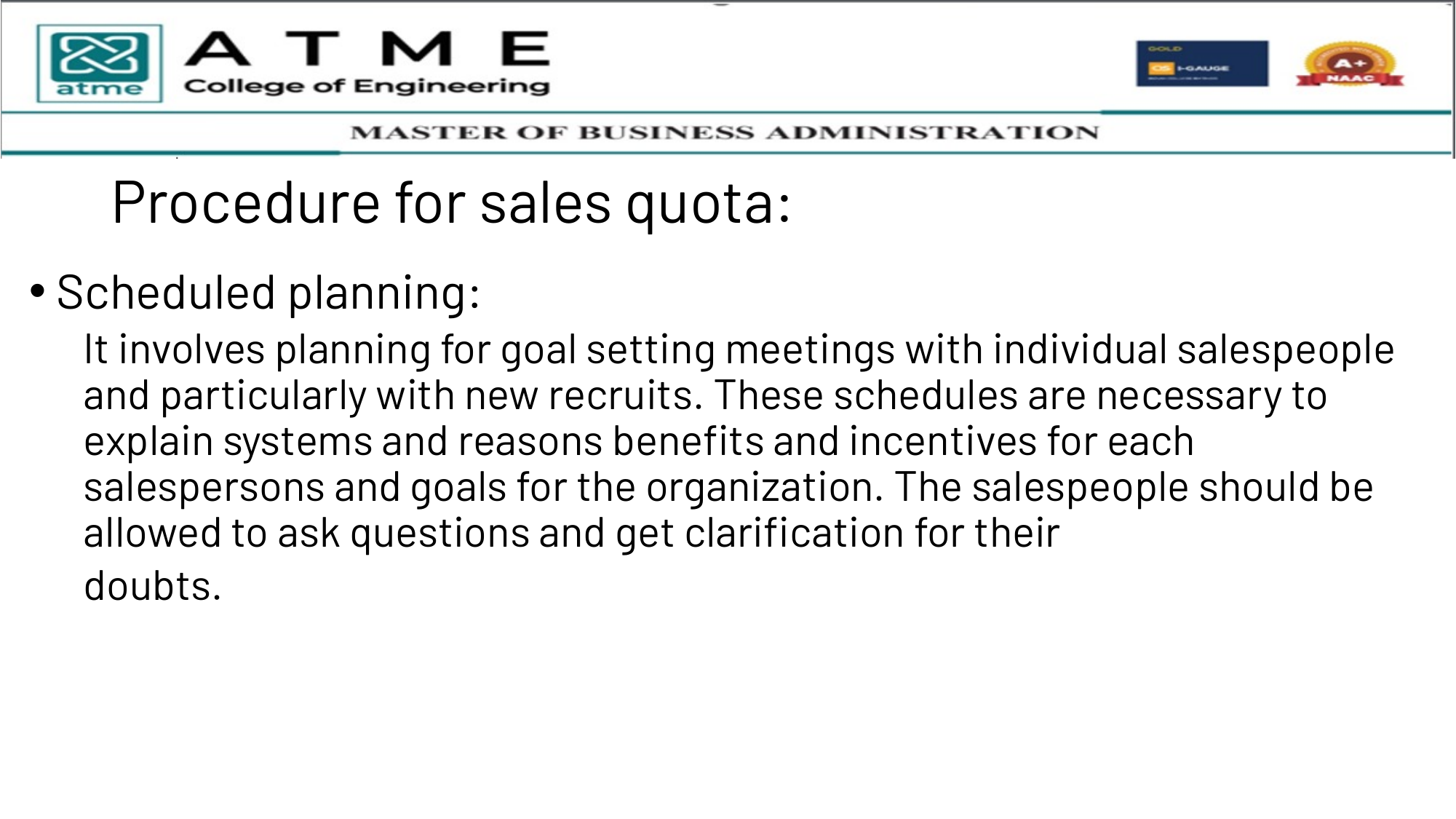

# Procedure for sales quota:
Scheduled planning:
It involves planning for goal setting meetings with individual salespeople and particularly with new recruits. These schedules are necessary to explain systems and reasons benefits and incentives for each salespersons and goals for the organization. The salespeople should be allowed to ask questions and get clarification for their
doubts.